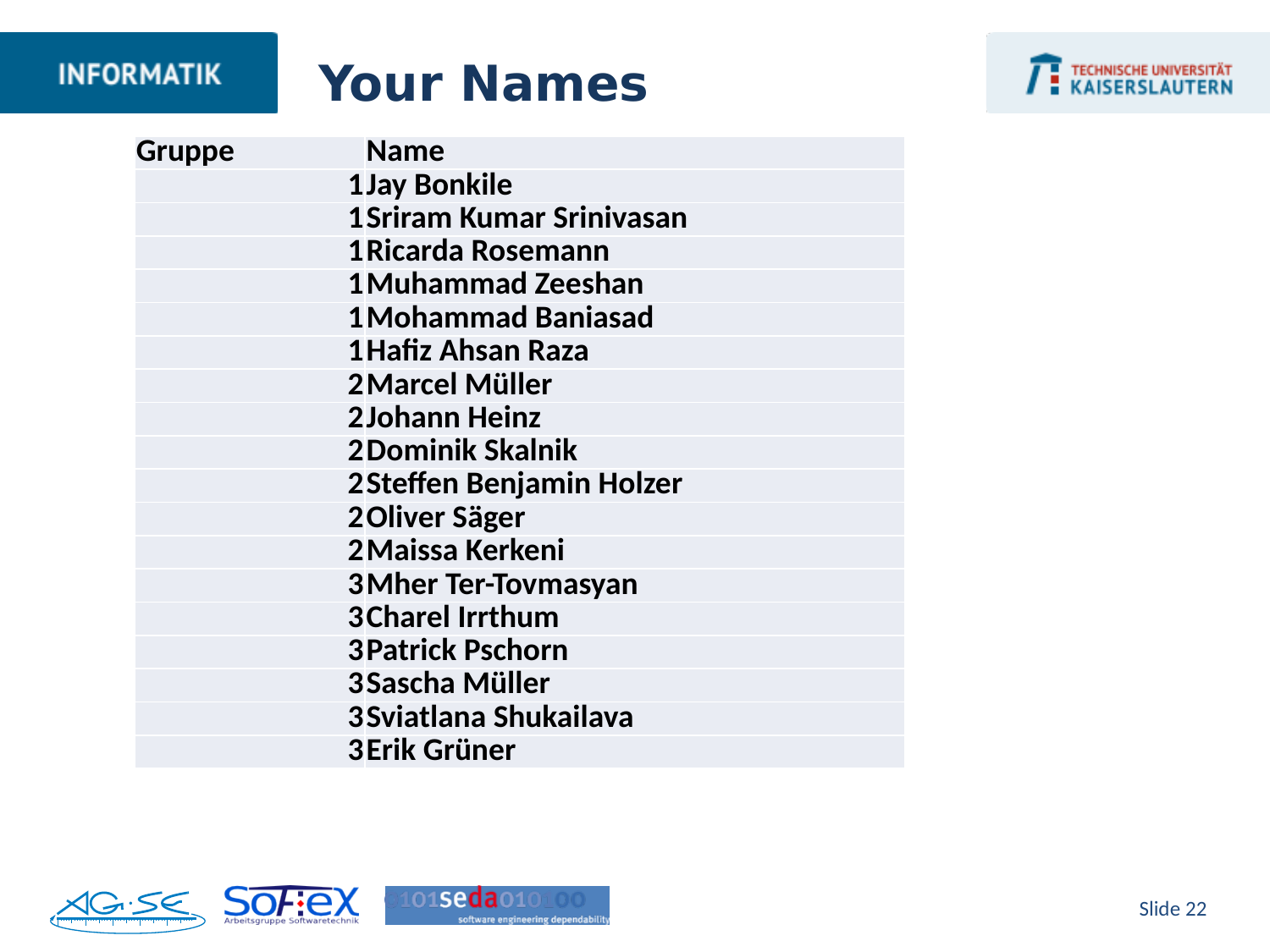

# Your Names
| Gruppe | Name |
| --- | --- |
| 1 | Jay Bonkile |
| 1 | Sriram Kumar Srinivasan |
| 1 | Ricarda Rosemann |
| 1 | Muhammad Zeeshan |
| 1 | Mohammad Baniasad |
| 1 | Hafiz Ahsan Raza |
| 2 | Marcel Müller |
| 2 | Johann Heinz |
| 2 | Dominik Skalnik |
| 2 | Steffen Benjamin Holzer |
| 2 | Oliver Säger |
| 2 | Maissa Kerkeni |
| 3 | Mher Ter-Tovmasyan |
| 3 | Charel Irrthum |
| 3 | Patrick Pschorn |
| 3 | Sascha Müller |
| 3 | Sviatlana Shukailava |
| 3 | Erik Grüner |